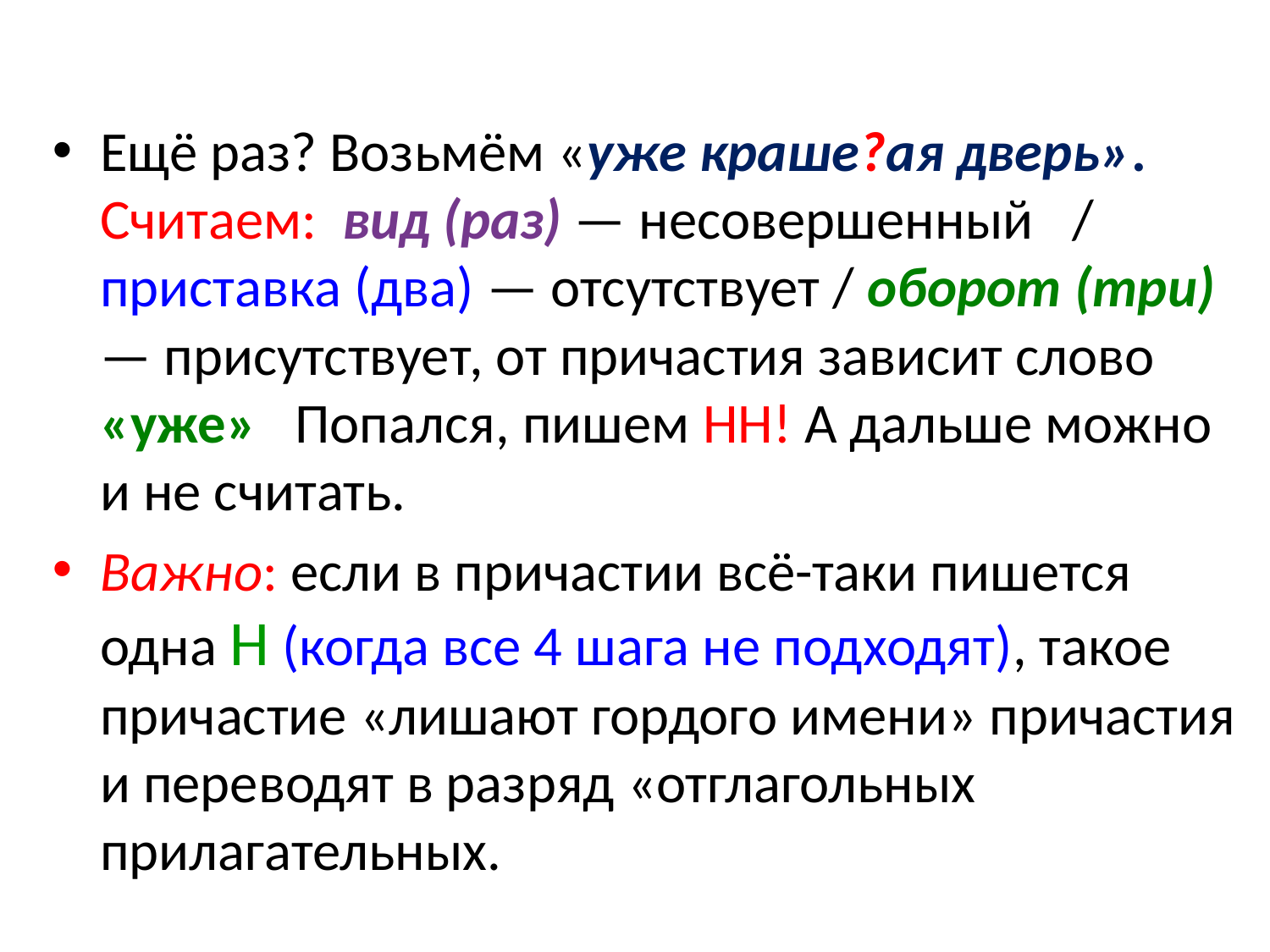

Ещё раз? Возьмём «уже краше?ая дверь». Считаем:  вид (раз) — несовершенный   / приставка (два) — отсутствует / оборот (три) — присутствует, от причастия зависит слово «уже»   Попался, пишем НН! А дальше можно и не считать.
Важно: если в причастии всё-таки пишется одна Н (когда все 4 шага не подходят), такое причастие «лишают гордого имени» причастия и переводят в разряд «отглагольных прилагательных.

#